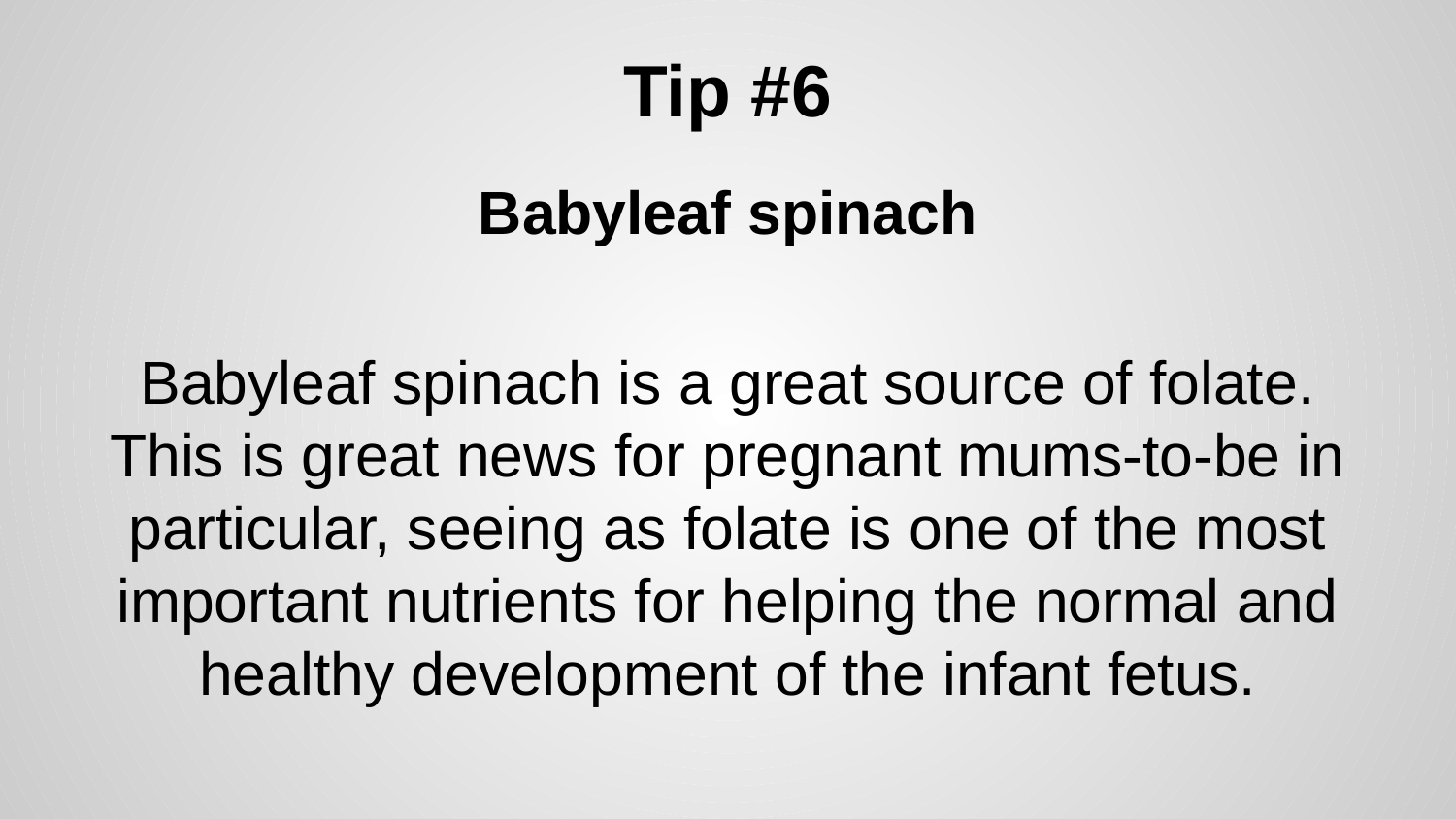

# Tip #6
Babyleaf spinach

Babyleaf spinach is a great source of folate. This is great news for pregnant mums-to-be in particular, seeing as folate is one of the most important nutrients for helping the normal and healthy development of the infant fetus.